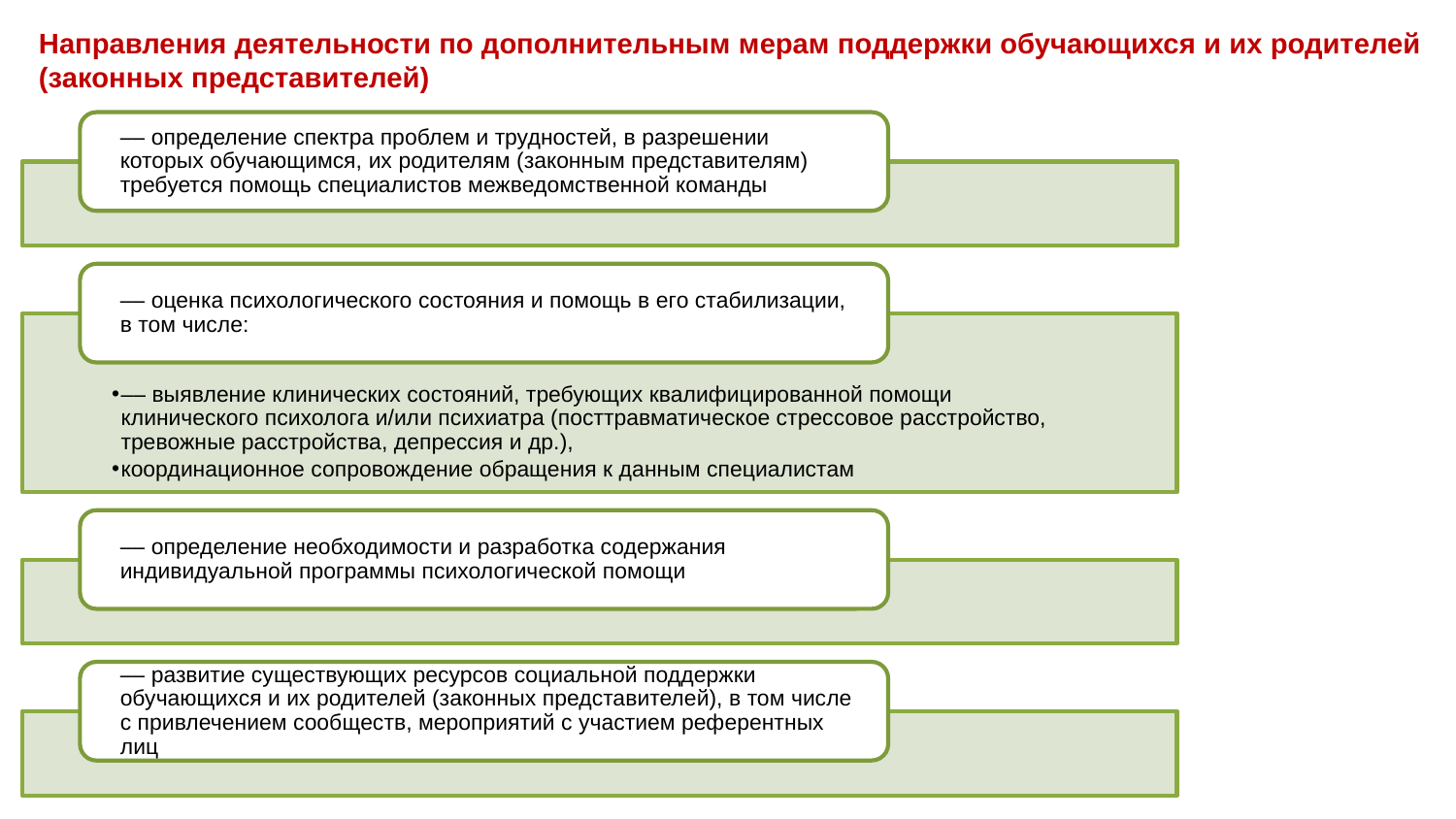

Направления деятельности по дополнительным мерам поддержки обучающихся и их родителей
(законных представителей)
–– определение спектра проблем и трудностей, в разрешении которых обучающимся, их родителям (законным представителям) требуется помощь специалистов межведомственной команды
–– выявление клинических состояний, требующих квалифицированной помощи клинического психолога и/или психиатра (посттравматическое стрессовое расстройство, тревожные расстройства, депрессия и др.),
координационное сопровождение обращения к данным специалистам
–– оценка психологического состояния и помощь в его стабилизации, в том числе:
–– определение необходимости и разработка содержания индивидуальной программы психологической помощи
–– развитие существующих ресурсов социальной поддержки обучающихся и их родителей (законных представителей), в том числе с привлечением сообществ, мероприятий с участием референтных лиц
5